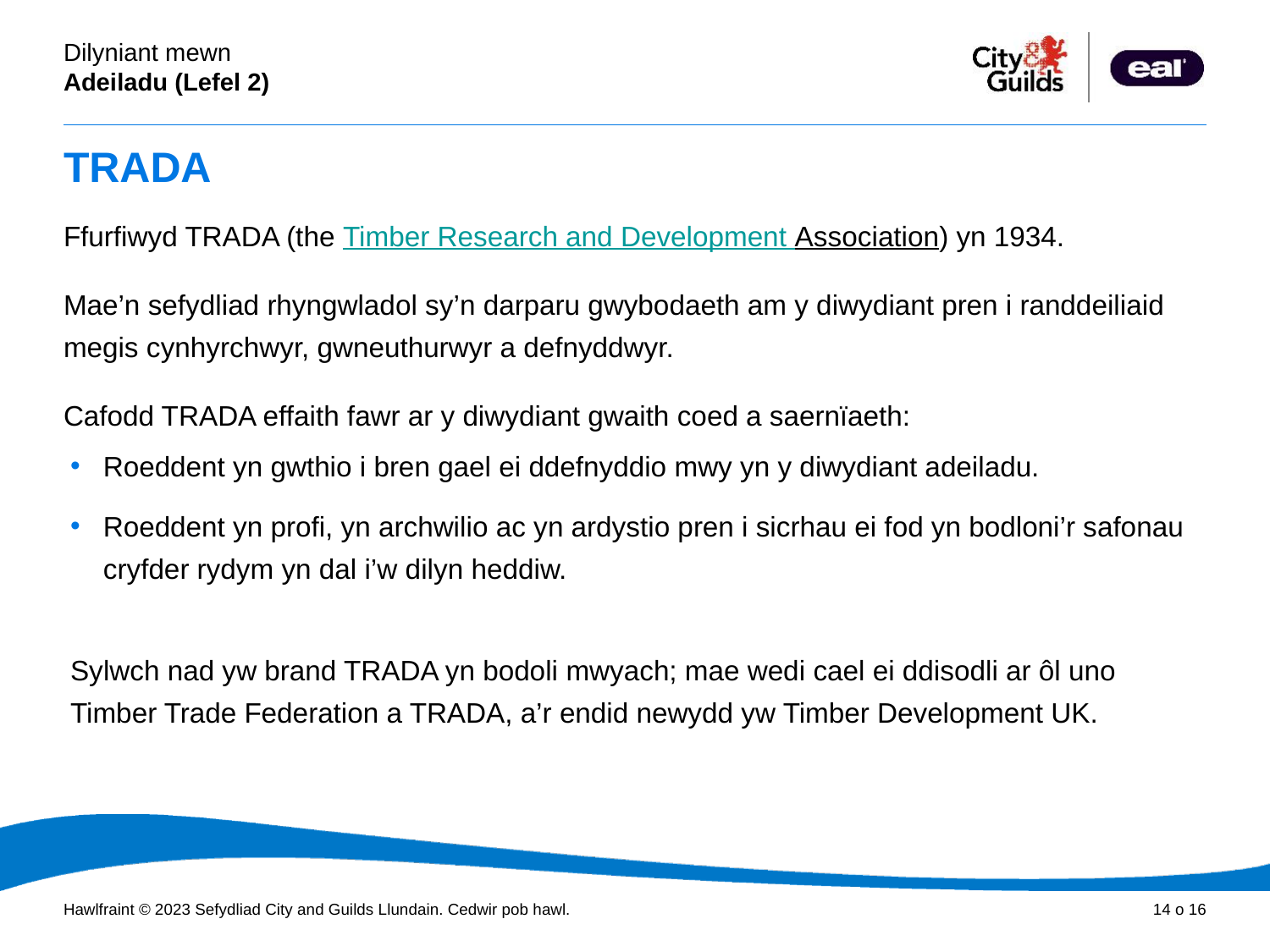

# TRADA
Ffurfiwyd TRADA (the Timber Research and Development Association) yn 1934.
Mae’n sefydliad rhyngwladol sy’n darparu gwybodaeth am y diwydiant pren i randdeiliaid megis cynhyrchwyr, gwneuthurwyr a defnyddwyr.
Cafodd TRADA effaith fawr ar y diwydiant gwaith coed a saernïaeth:
Roeddent yn gwthio i bren gael ei ddefnyddio mwy yn y diwydiant adeiladu.
Roeddent yn profi, yn archwilio ac yn ardystio pren i sicrhau ei fod yn bodloni’r safonau cryfder rydym yn dal i’w dilyn heddiw.

Sylwch nad yw brand TRADA yn bodoli mwyach; mae wedi cael ei ddisodli ar ôl uno Timber Trade Federation a TRADA, a’r endid newydd yw Timber Development UK.